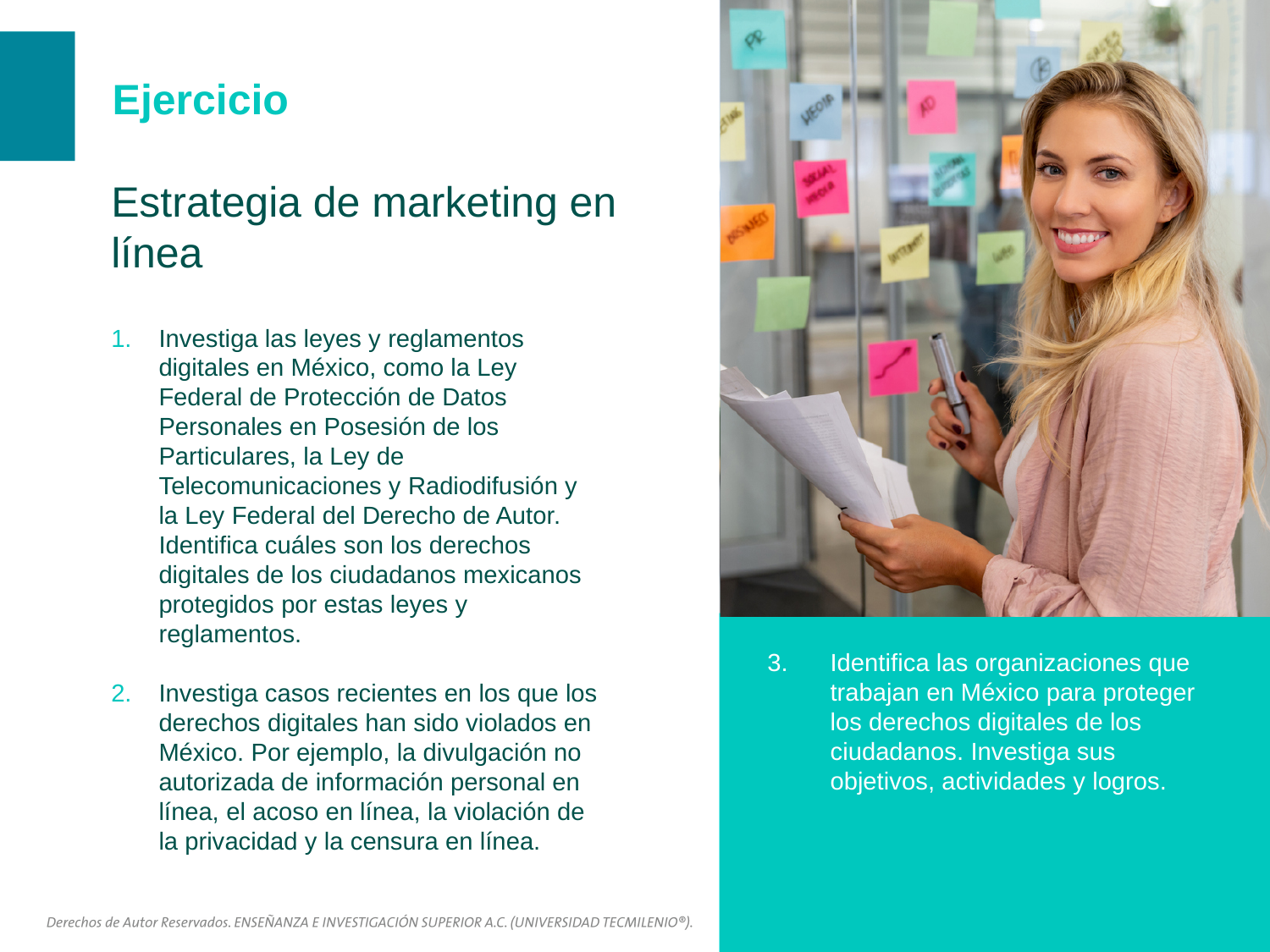

Estrategia de marketing en línea
Investiga las leyes y reglamentos digitales en México, como la Ley Federal de Protección de Datos Personales en Posesión de los Particulares, la Ley de Telecomunicaciones y Radiodifusión y la Ley Federal del Derecho de Autor. Identifica cuáles son los derechos digitales de los ciudadanos mexicanos protegidos por estas leyes y reglamentos.

Investiga casos recientes en los que los derechos digitales han sido violados en México. Por ejemplo, la divulgación no autorizada de información personal en línea, el acoso en línea, la violación de la privacidad y la censura en línea.

3.	Identifica las organizaciones que trabajan en México para proteger los derechos digitales de los ciudadanos. Investiga sus objetivos, actividades y logros.